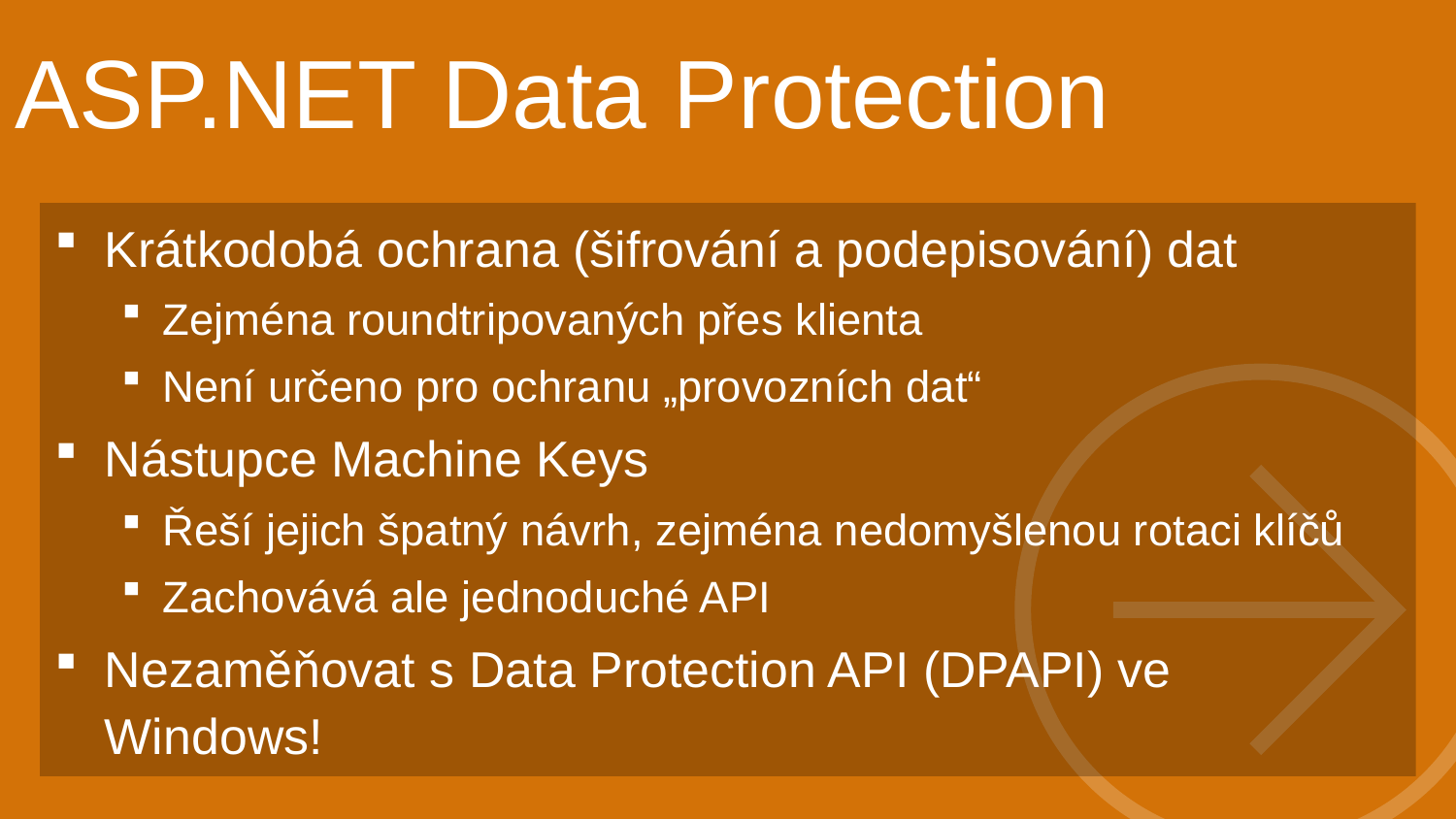

# ASP.NET Data Protection
Krátkodobá ochrana (šifrování a podepisování) dat
Zejména roundtripovaných přes klienta
Není určeno pro ochranu „provozních dat“
Nástupce Machine Keys
Řeší jejich špatný návrh, zejména nedomyšlenou rotaci klíčů
Zachovává ale jednoduché API
Nezaměňovat s Data Protection API (DPAPI) ve Windows!